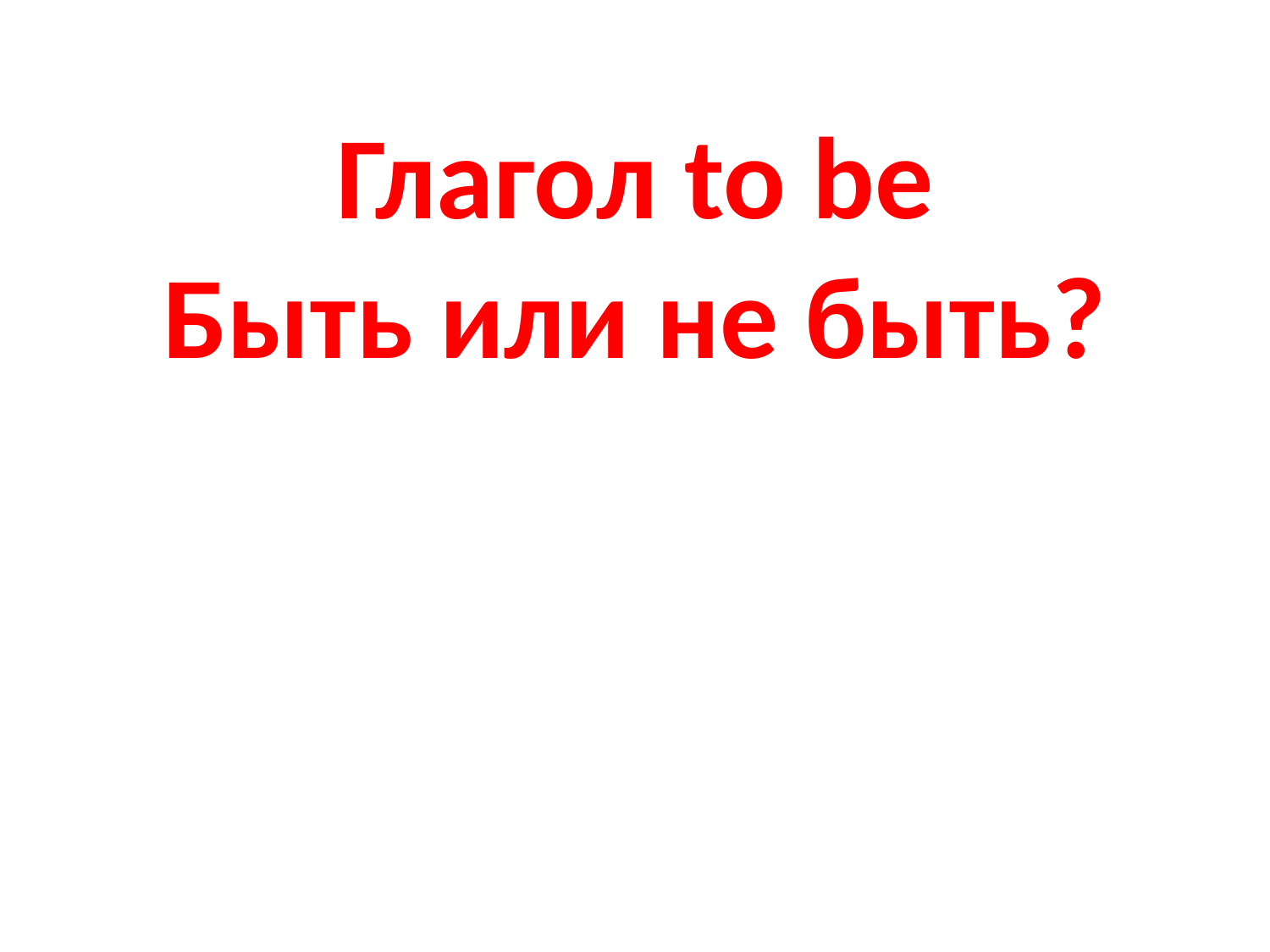

# Глагол to be Быть или не быть?